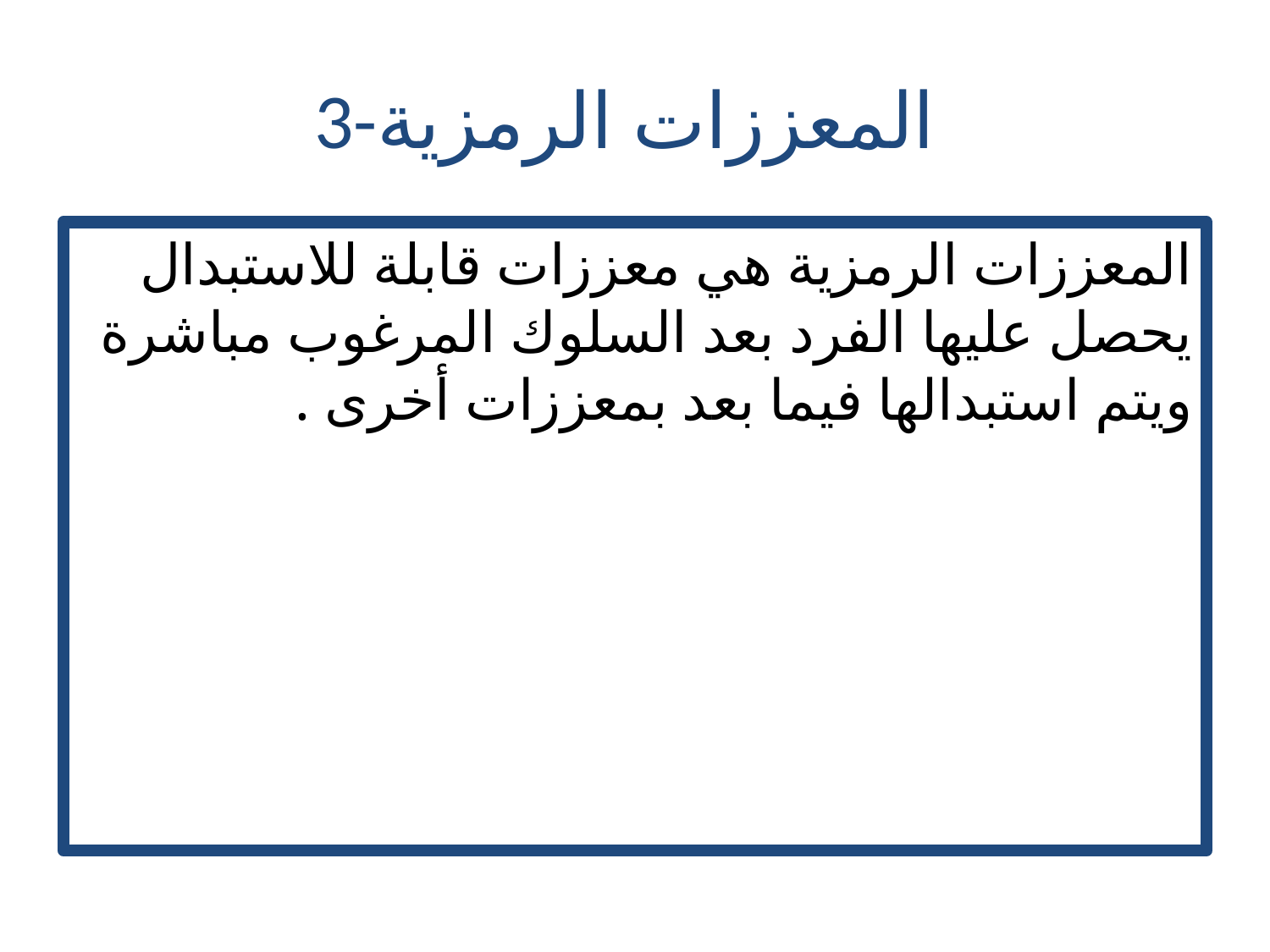

# 3-المعززات الرمزية
المعززات الرمزية هي معززات قابلة للاستبدال يحصل عليها الفرد بعد السلوك المرغوب مباشرة ويتم استبدالها فيما بعد بمعززات أخرى .